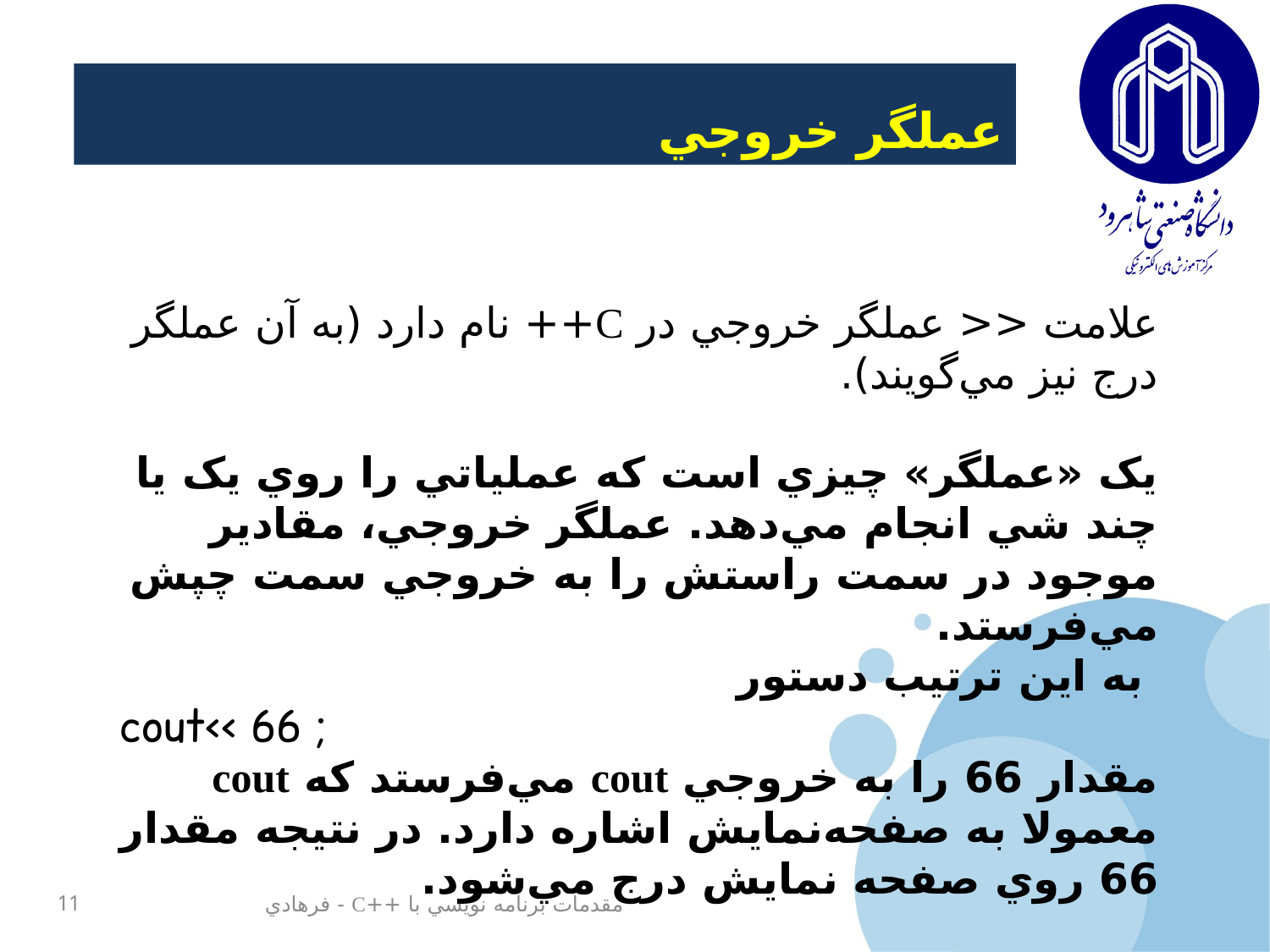

عملگر خروجي
علامت << عملگر خروجي در C++ نام دارد (به آن عملگر درج نيز مي‌گويند).

يک «عملگر» چيزي است که عملياتي را روي يک يا چند شي انجام مي‌دهد. عملگر خروجي، مقادير موجود در سمت راستش را به خروجي سمت چپش مي‌فرستد.
 به اين ترتيب دستور
   cout<< 66 ;
مقدار 66 را به خروجي cout مي‌فرستد که cout معمولا به صفحه‌نمايش اشاره دارد. در نتيجه مقدار 66 روي صفحه نمايش درج مي‌شود.
11
مقدمات برنامه نويسي با ++C - فرهادي